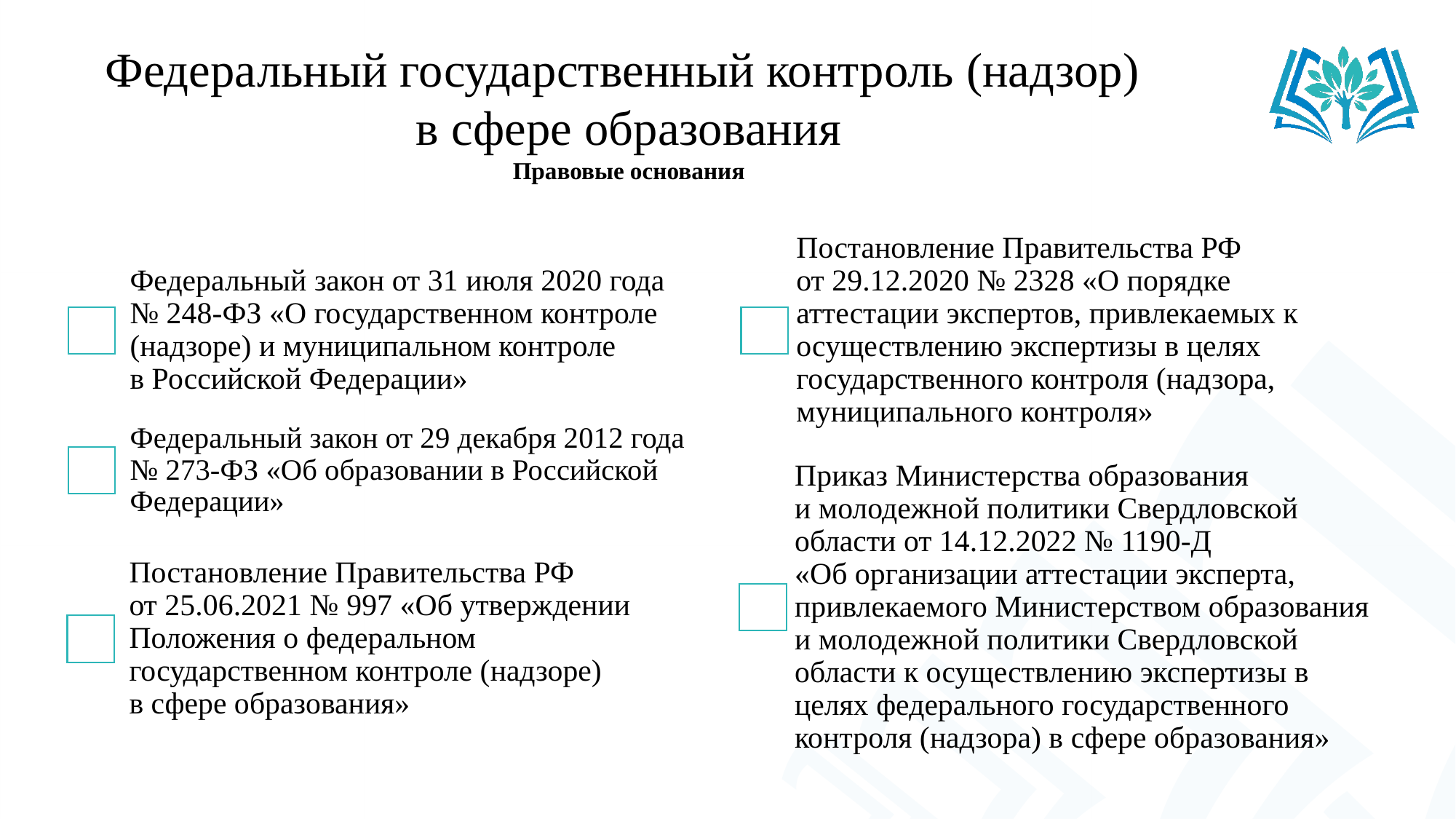

# Федеральный государственный контроль (надзор) в сфере образования Правовые основания

Федеральный закон от 31 июля 2020 года № 248-ФЗ «О государственном контроле (надзоре) и муниципальном контроле
в Российской Федерации»
Федеральный закон от 29 декабря 2012 года № 273-ФЗ «Об образовании в Российской Федерации»
Постановление Правительства РФ
от 25.06.2021 № 997 «Об утверждении Положения о федеральном государственном контроле (надзоре)
в сфере образования»

Постановление Правительства РФ
от 29.12.2020 № 2328 «О порядке аттестации экспертов, привлекаемых к осуществлению экспертизы в целях государственного контроля (надзора, муниципального контроля»
Приказ Министерства образования
и молодежной политики Свердловской области от 14.12.2022 № 1190-Д
«Об организации аттестации эксперта, привлекаемого Министерством образования и молодежной политики Свердловской области к осуществлению экспертизы в целях федерального государственного контроля (надзора) в сфере образования»